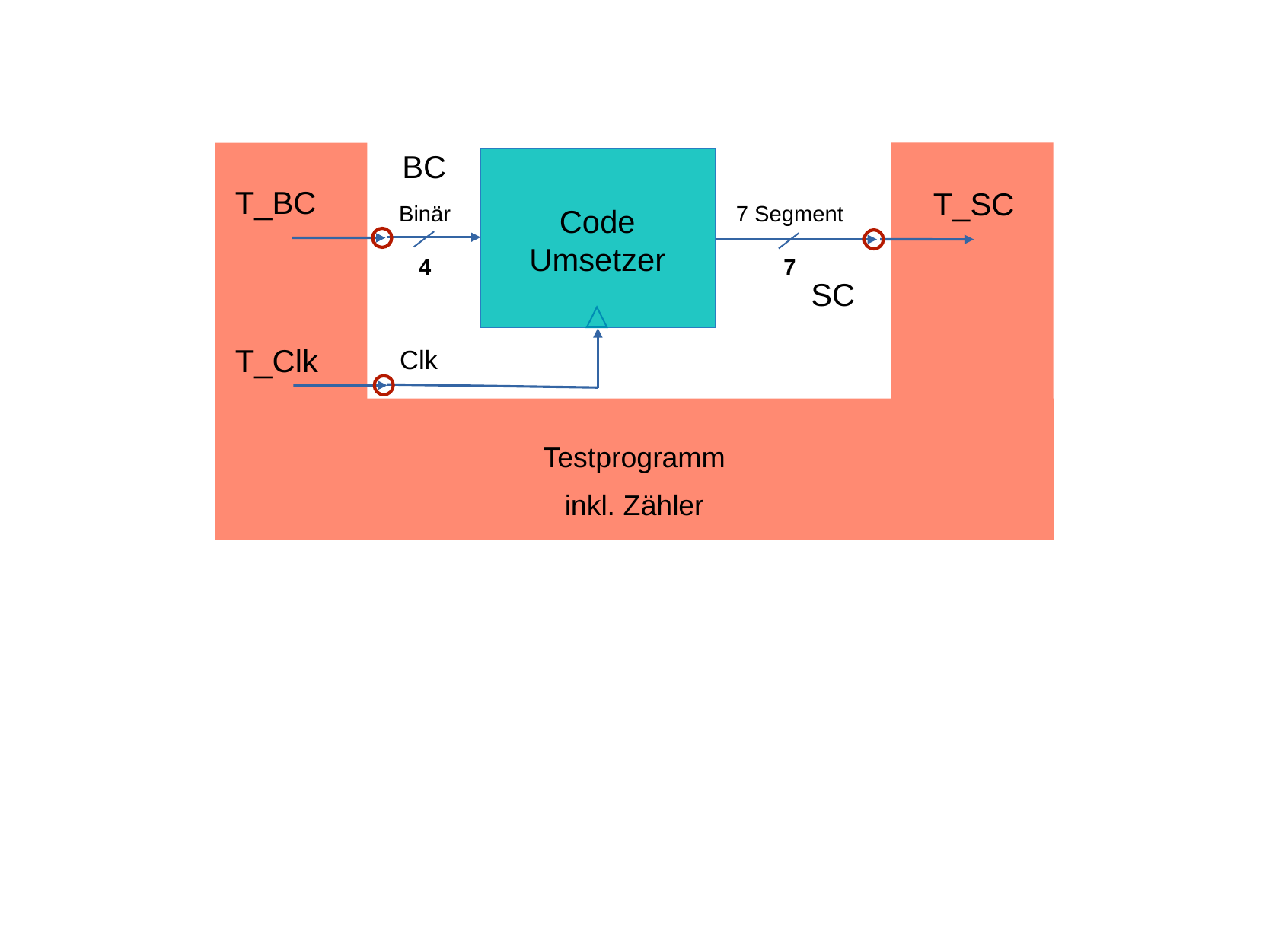

BC

T_BC
T_SC
Binär

4
7 Segment

7
Code Umsetzer

SC

T_Clk
Clk

Testprogramm
inkl. Zähler